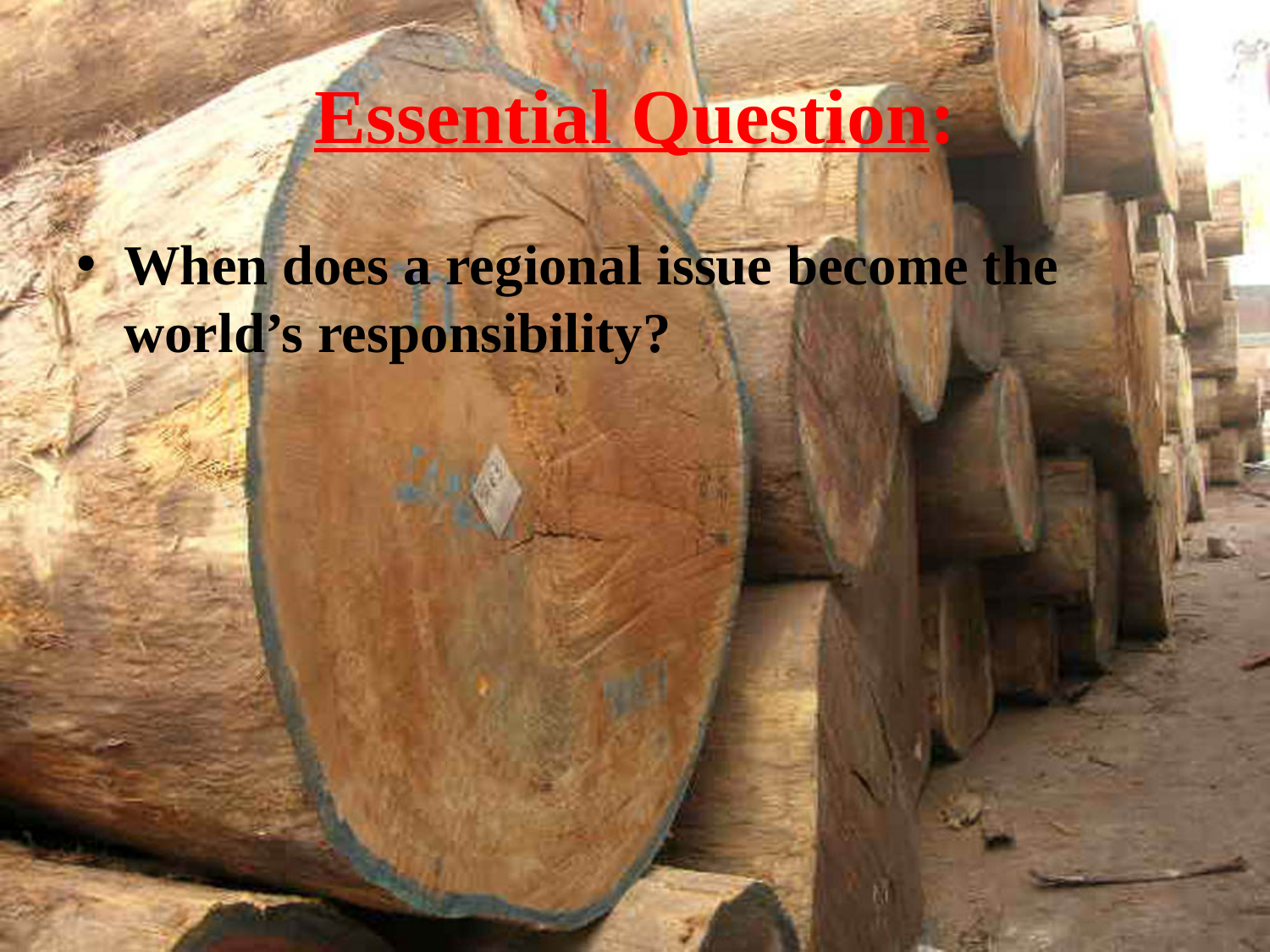

# Essential Question:
When does a regional issue become the world’s responsibility?